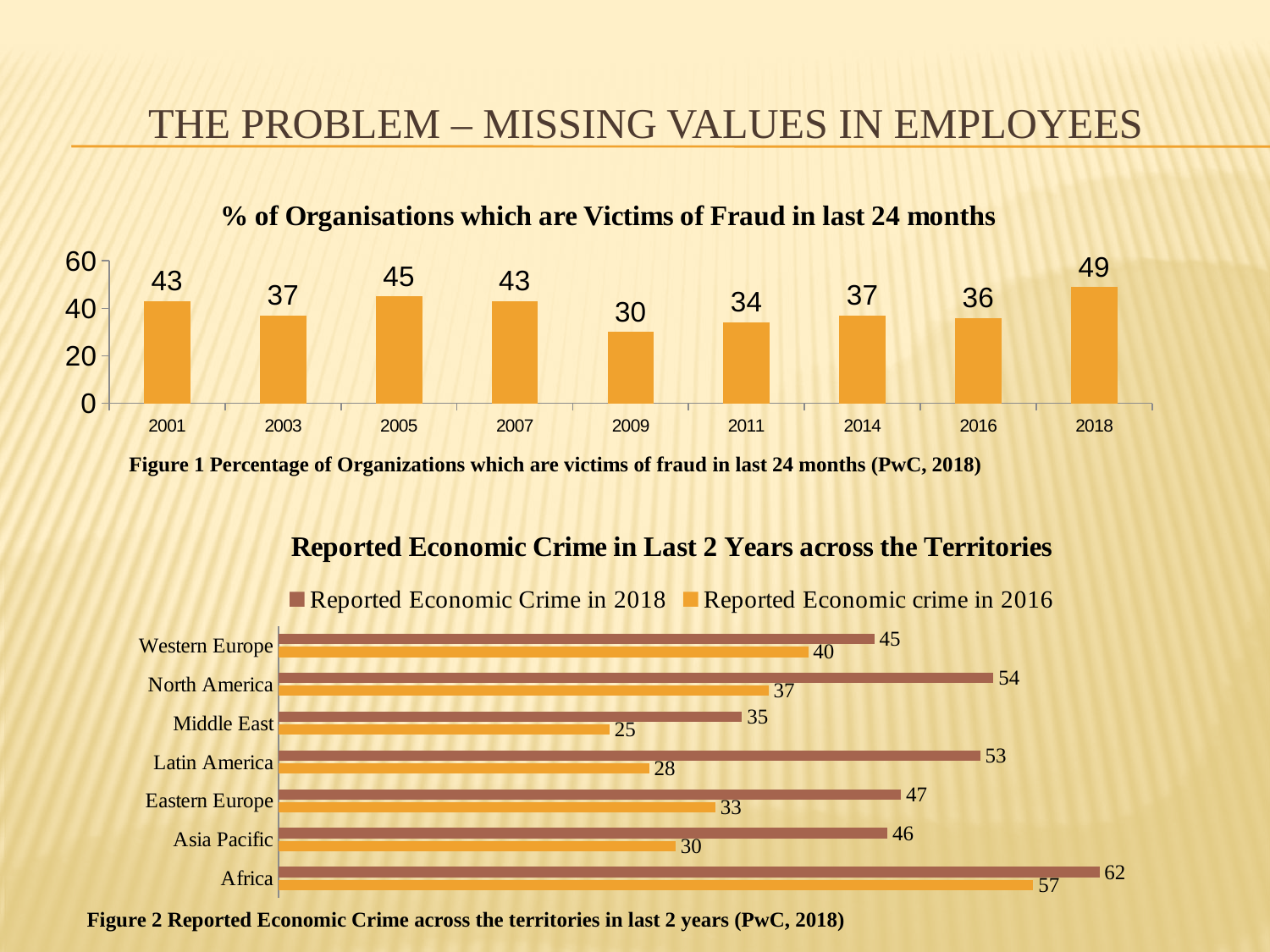

# THE PROBLEM – MISSING VALUES IN EMPLOYEES

### Chart: % of Organisations which are Victims of Fraud in last 24 months

| Category | % Who are Victims of Fraud |
|---|---|
| 2001 | 43.0 |
| 2003 | 37.0 |
| 2005 | 45.0 |
| 2007 | 43.0 |
| 2009 | 30.0 |
| 2011 | 34.0 |
| 2014 | 37.0 |
| 2016 | 36.0 |
| 2018 | 49.0 |
Figure 1 Percentage of Organizations which are victims of fraud in last 24 months (PwC, 2018)

### Chart: Reported Economic Crime in Last 2 Years across the Territories

| Category | Reported Economic crime in 2016 | Reported Economic Crime in 2018 |
|---|---|---|
| Africa | 57.0 | 62.0 |
| Asia Pacific | 30.0 | 46.0 |
| Eastern Europe | 33.0 | 47.0 |
| Latin America | 28.0 | 53.0 |
| Middle East | 25.0 | 35.0 |
| North America | 37.0 | 54.0 |
| Western Europe | 40.0 | 45.0 |
Figure 2 Reported Economic Crime across the territories in last 2 years (PwC, 2018)